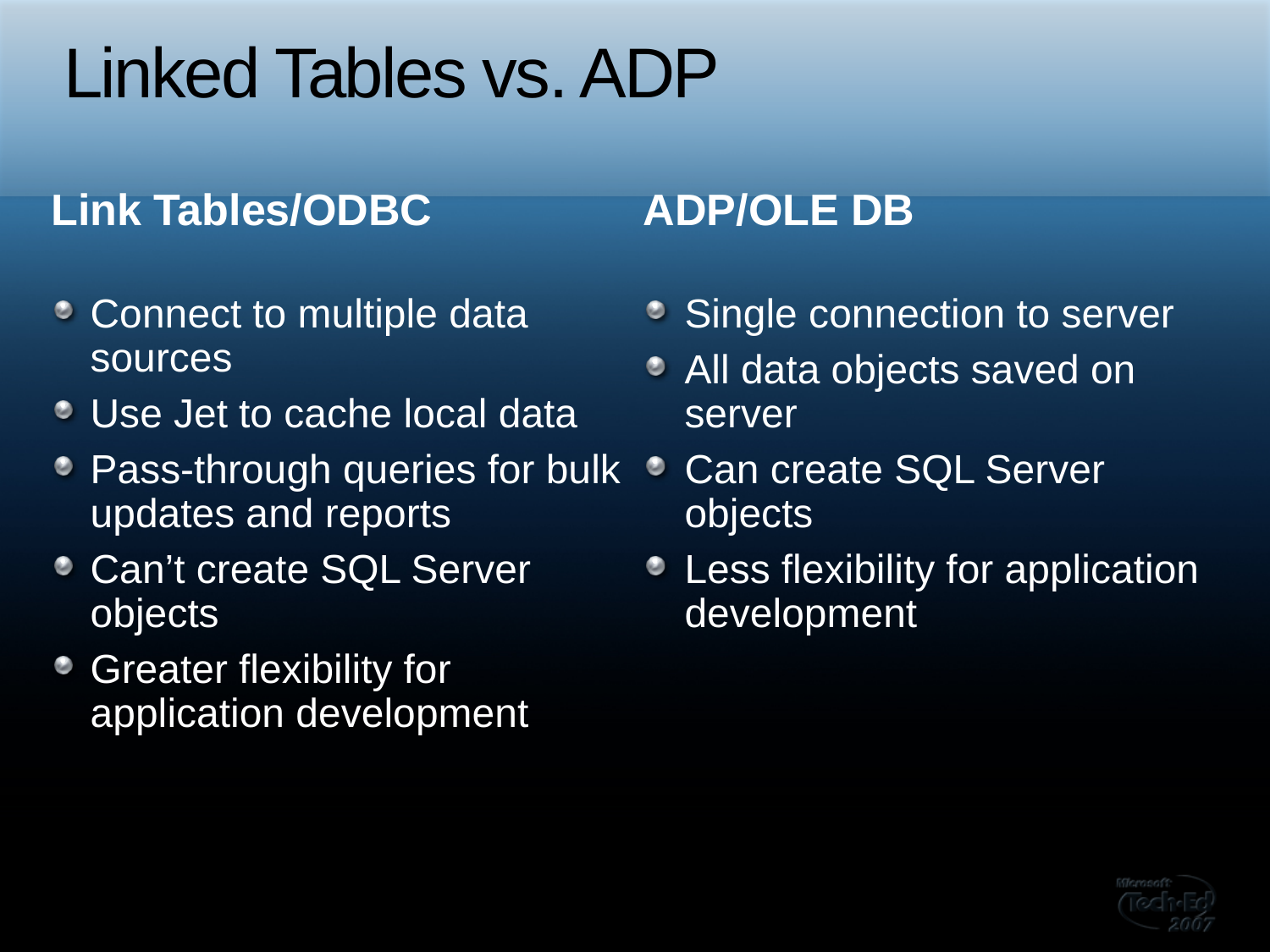

# Linked Tables vs. ADP
Link Tables/ODBC
ADP/OLE DB
Connect to multiple data sources
Use Jet to cache local data
Pass-through queries for bulk updates and reports
Can’t create SQL Server objects
Greater flexibility for application development
Single connection to server
All data objects saved on server
Can create SQL Server objects
Less flexibility for application development